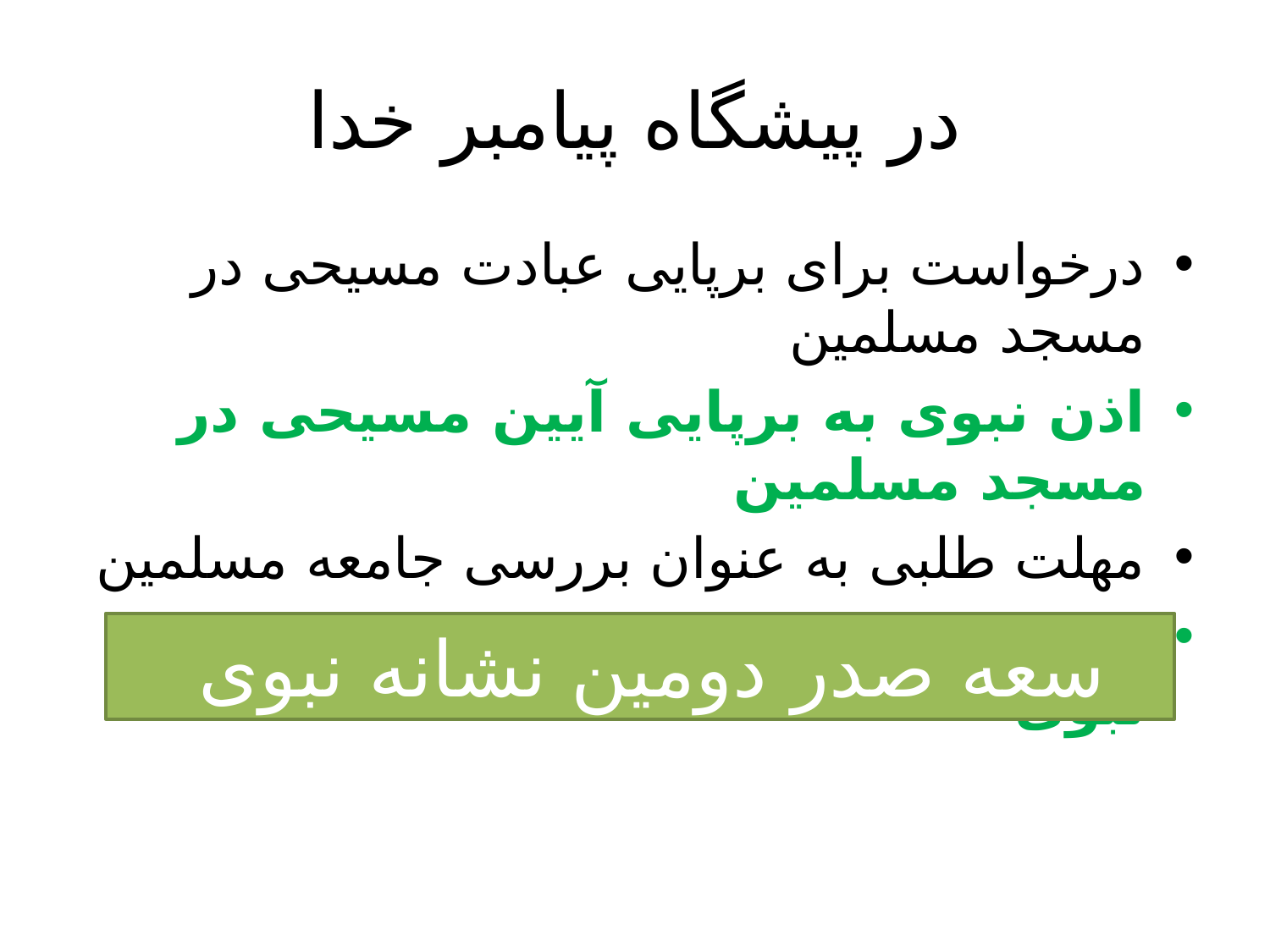

# در پیشگاه پیامبر خدا
درخواست برای برپایی عبادت مسیحی در مسجد مسلمین
اذن نبوی به برپایی آیین مسیحی در مسجد مسلمین
مهلت طلبی به عنوان بررسی جامعه مسلمین
جمع مسیحیان در سایه سار رحمت نبوی

سعه صدر دومین نشانه نبوی